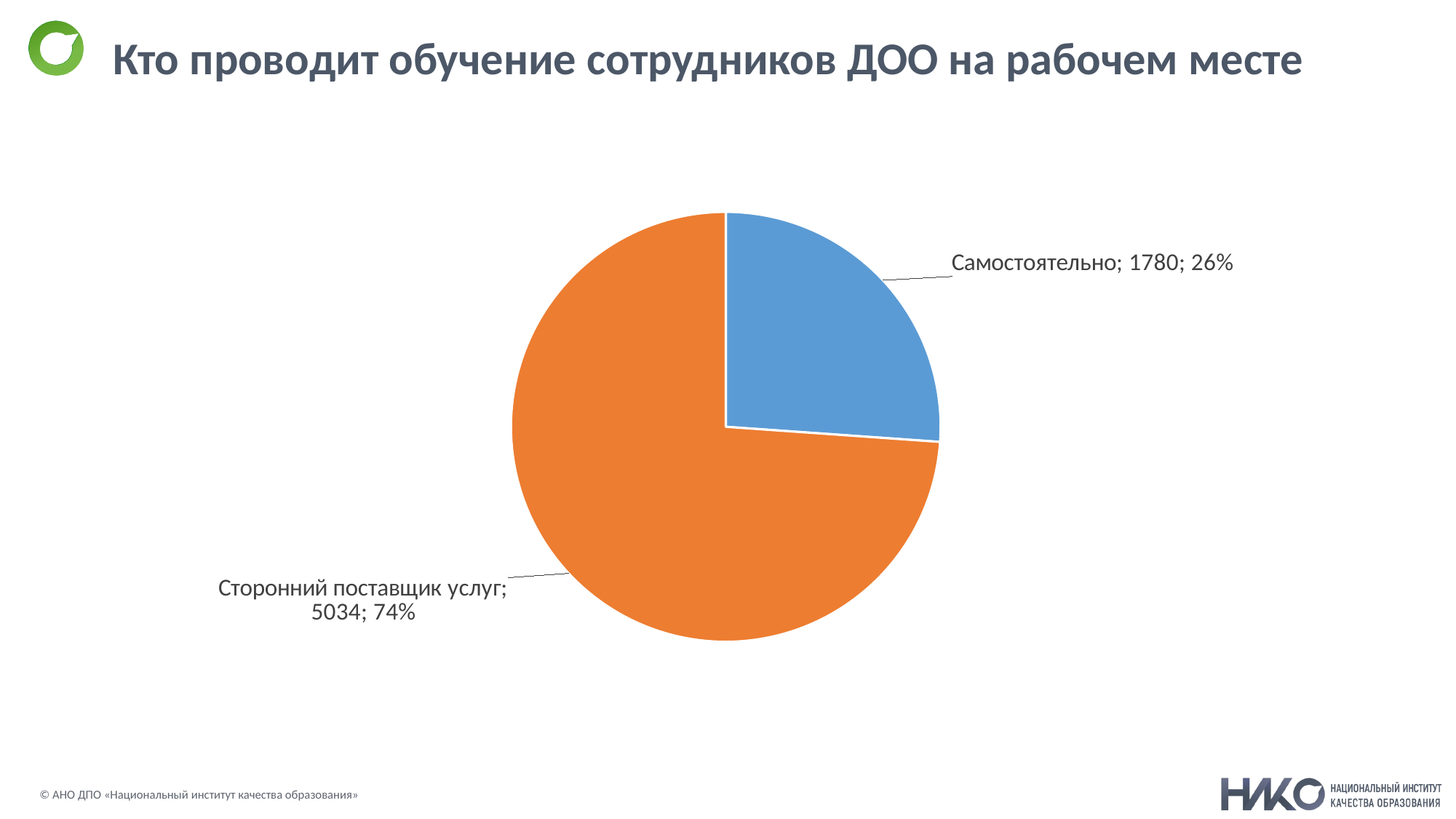

# Кто проводит обучение сотрудников ДОО на рабочем месте

### Chart

| Category |  |
|---|---|
| Самостоятельно | 1780.0 |
| Сторонний поставщик услуг | 5034.0 |